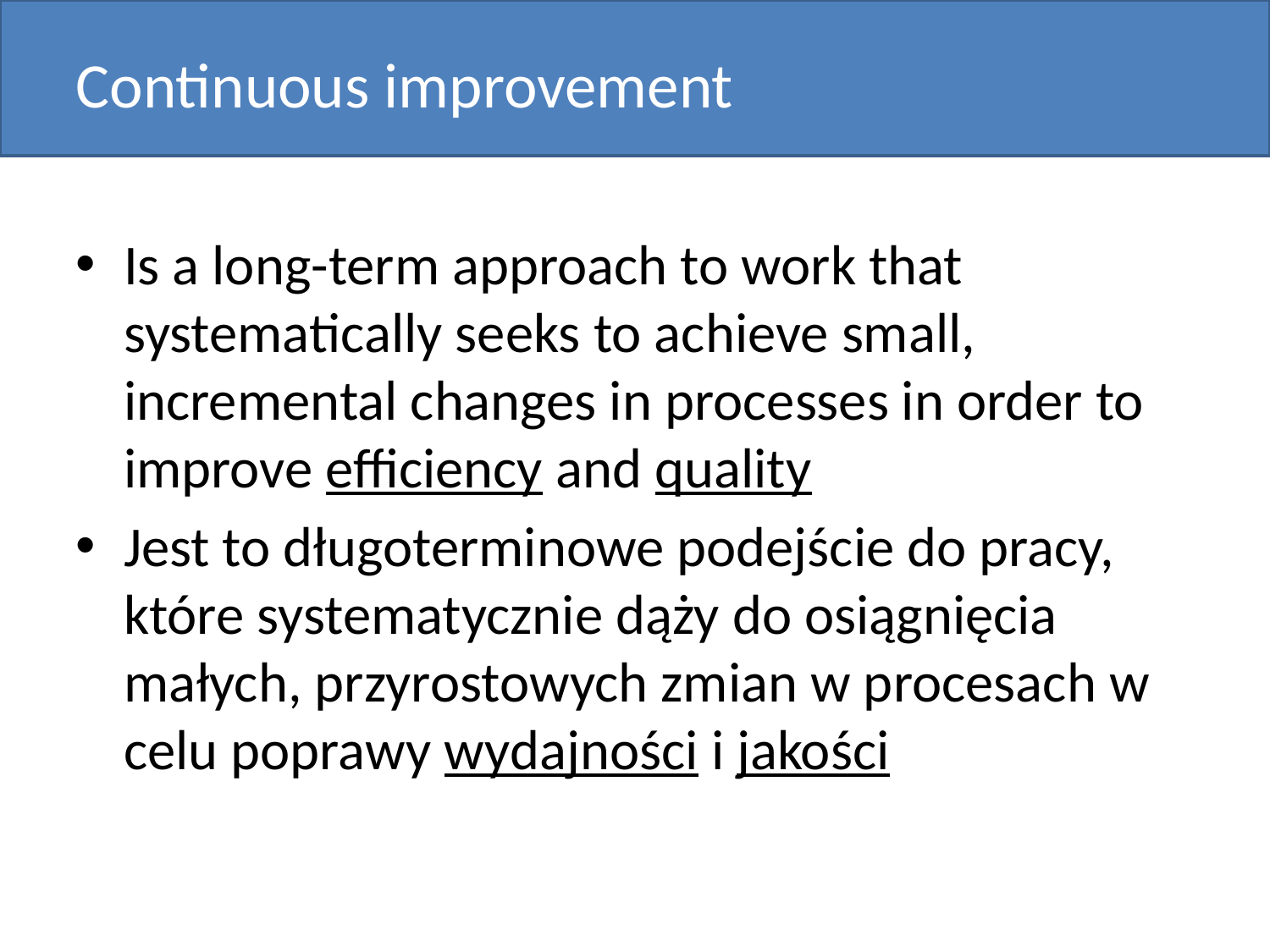

# Continuous improvement
Is a long-term approach to work that systematically seeks to achieve small, incremental changes in processes in order to improve efficiency and quality
Jest to długoterminowe podejście do pracy, które systematycznie dąży do osiągnięcia małych, przyrostowych zmian w procesach w celu poprawy wydajności i jakości